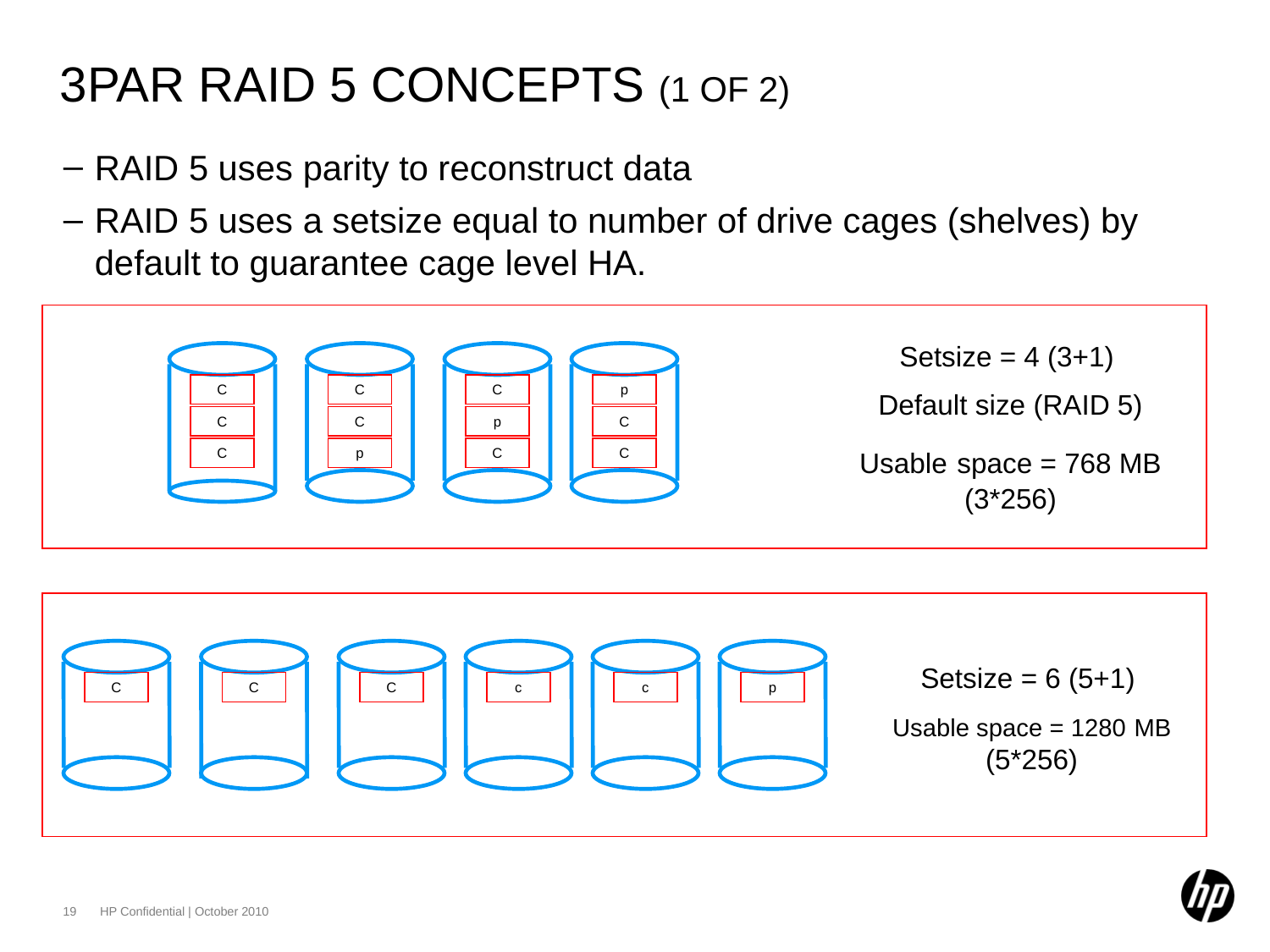

# 3PAR RAID 5 Concepts (1 of 2)
RAID 5 uses parity to reconstruct data
RAID 5 uses a setsize equal to number of drive cages (shelves) by default to guarantee cage level HA.

Setsize = 4 (3+1)
Default size (RAID 5)
Usable space = 768 MB (3*256)

C
C
C
p
C
C
p
C
C
p
C
C

Setsize = 6 (5+1)
Usable space = 1280 MB (5*256)

C
C
C
c
c
p